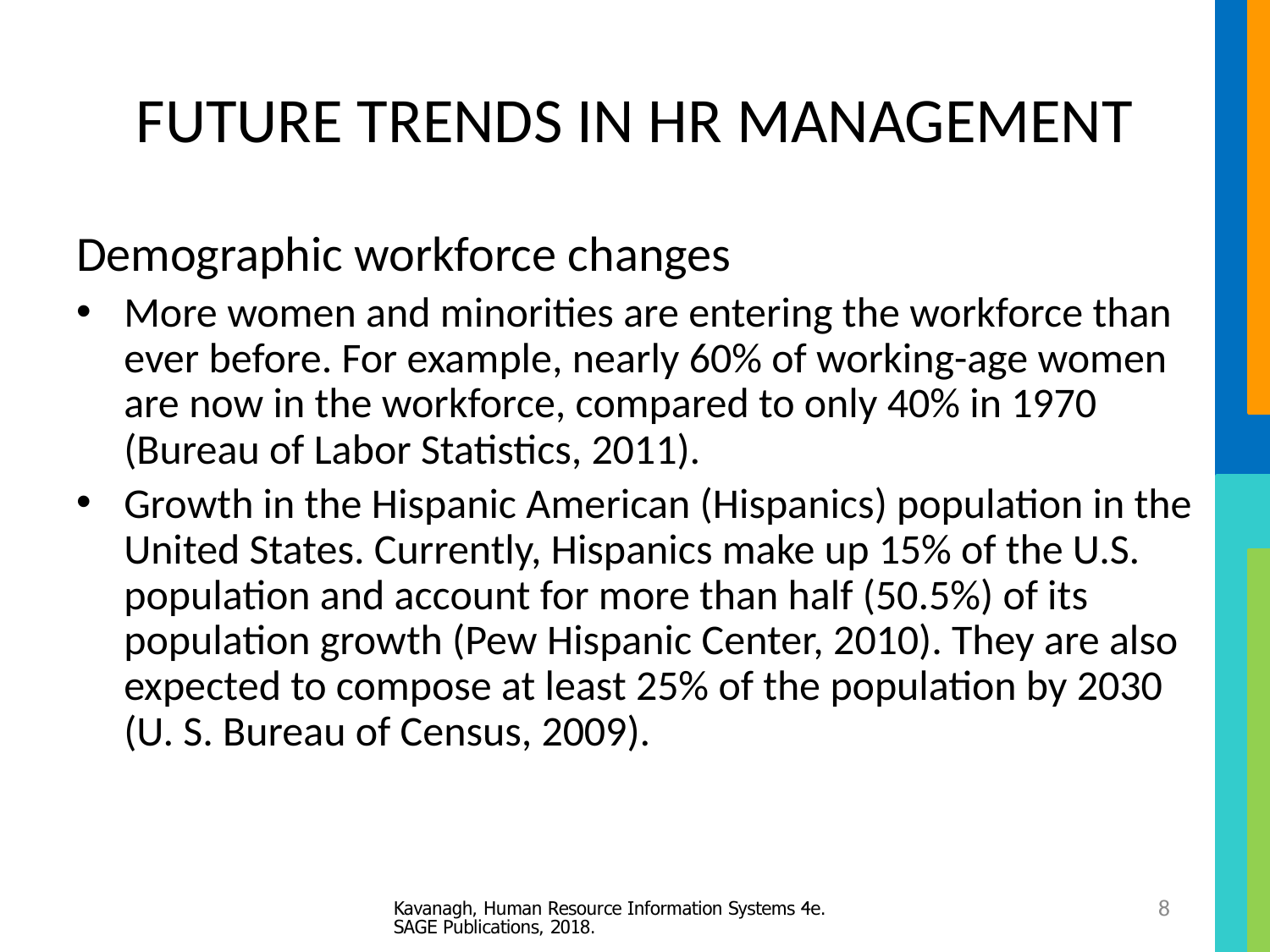

# FUTURE TRENDS IN HR MANAGEMENT
Demographic workforce changes
More women and minorities are entering the workforce than ever before. For example, nearly 60% of working-age women are now in the workforce, compared to only 40% in 1970 (Bureau of Labor Statistics, 2011).
Growth in the Hispanic American (Hispanics) population in the United States. Currently, Hispanics make up 15% of the U.S. population and account for more than half (50.5%) of its population growth (Pew Hispanic Center, 2010). They are also expected to compose at least 25% of the population by 2030 (U. S. Bureau of Census, 2009).
Kavanagh, Human Resource Information Systems 4e. SAGE Publications, 2018.
8